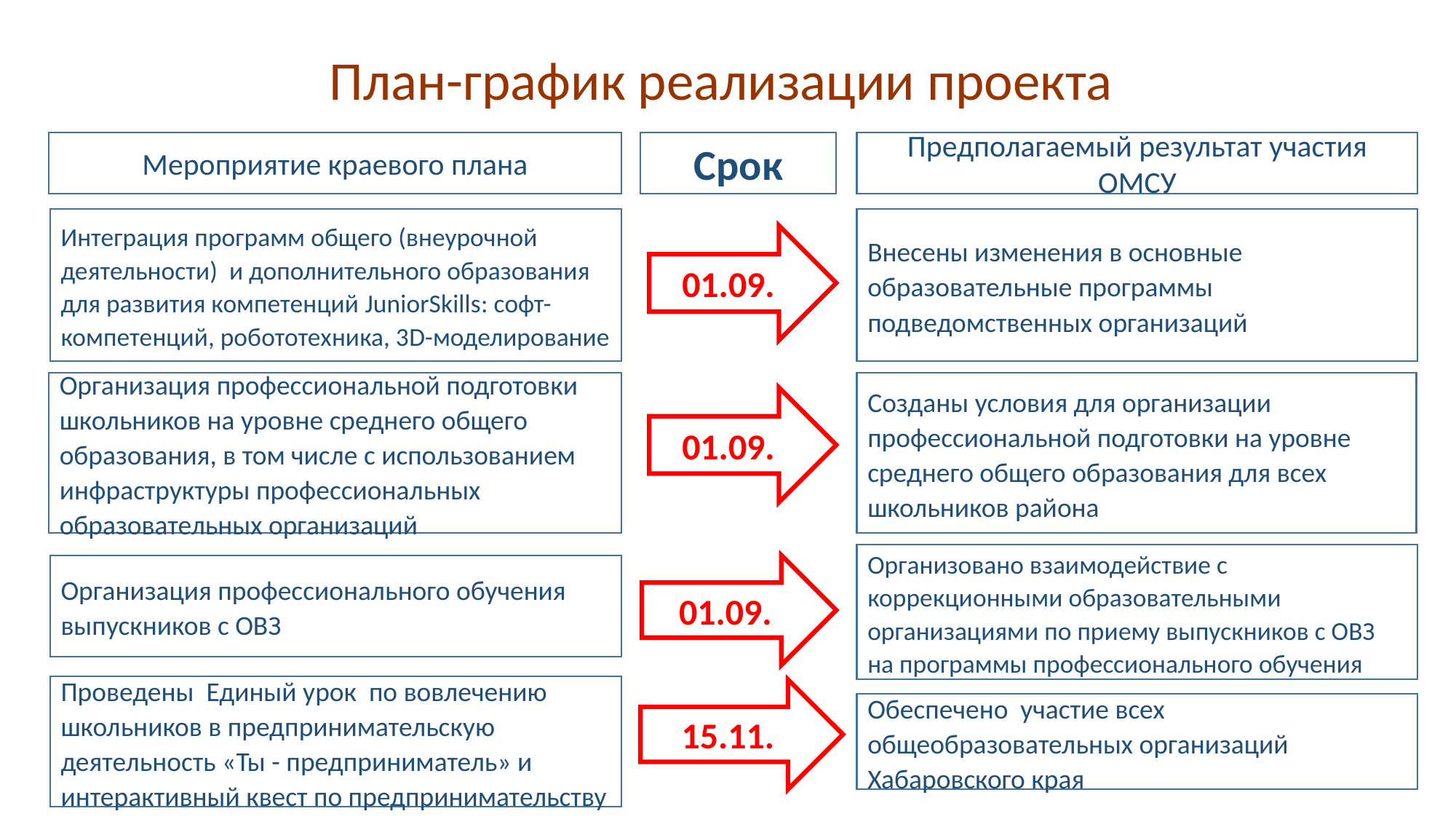

# План-график реализации проекта
Мероприятие краевого плана
Срок
Предполагаемый результат участия ОМСУ
Внесены изменения в основные образовательные программы подведомственных организаций
Интеграция программ общего (внеурочной деятельности)  и дополнительного образования для развития компетенций JuniorSkills: софт-компетенций, робототехника, 3D-моделирование
01.09.
Созданы условия для организации профессиональной подготовки на уровне среднего общего образования для всех школьников района
Организация профессиональной подготовки школьников на уровне среднего общего образования, в том числе с использованием инфраструктуры профессиональных образовательных организаций
01.09.
Организовано взаимодействие с коррекционными образовательными организациями по приему выпускников с ОВЗ на программы профессионального обучения
Организация профессионального обучения выпускников с ОВЗ
01.09.
Проведены  Единый урок  по вовлечению школьников в предпринимательскую деятельность «Ты - предприниматель» и интерактивный квест по предпринимательству
15.11.
Обеспечено  участие всех общеобразовательных организаций Хабаровского края